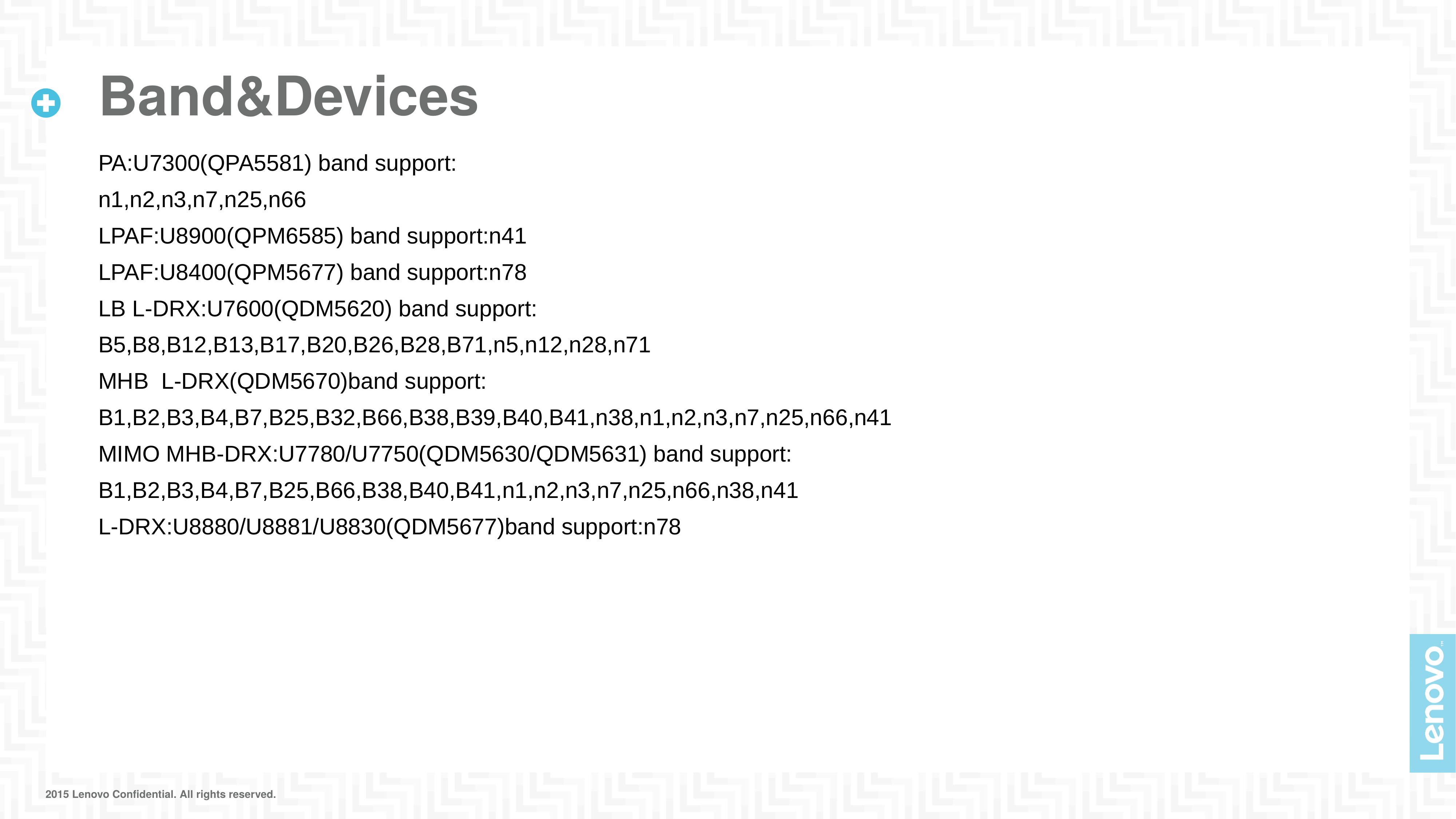

# Band&Devices
PA:U7300(QPA5581) band support:
n1,n2,n3,n7,n25,n66
LPAF:U8900(QPM6585) band support:n41
LPAF:U8400(QPM5677) band support:n78
LB L-DRX:U7600(QDM5620) band support:
B5,B8,B12,B13,B17,B20,B26,B28,B71,n5,n12,n28,n71
MHB  L-DRX(QDM5670)band support:
B1,B2,B3,B4,B7,B25,B32,B66,B38,B39,B40,B41,n38,n1,n2,n3,n7,n25,n66,n41
MIMO MHB-DRX:U7780/U7750(QDM5630/QDM5631) band support:
B1,B2,B3,B4,B7,B25,B66,B38,B40,B41,n1,n2,n3,n7,n25,n66,n38,n41
L-DRX:U8880/U8881/U8830(QDM5677)band support:n78